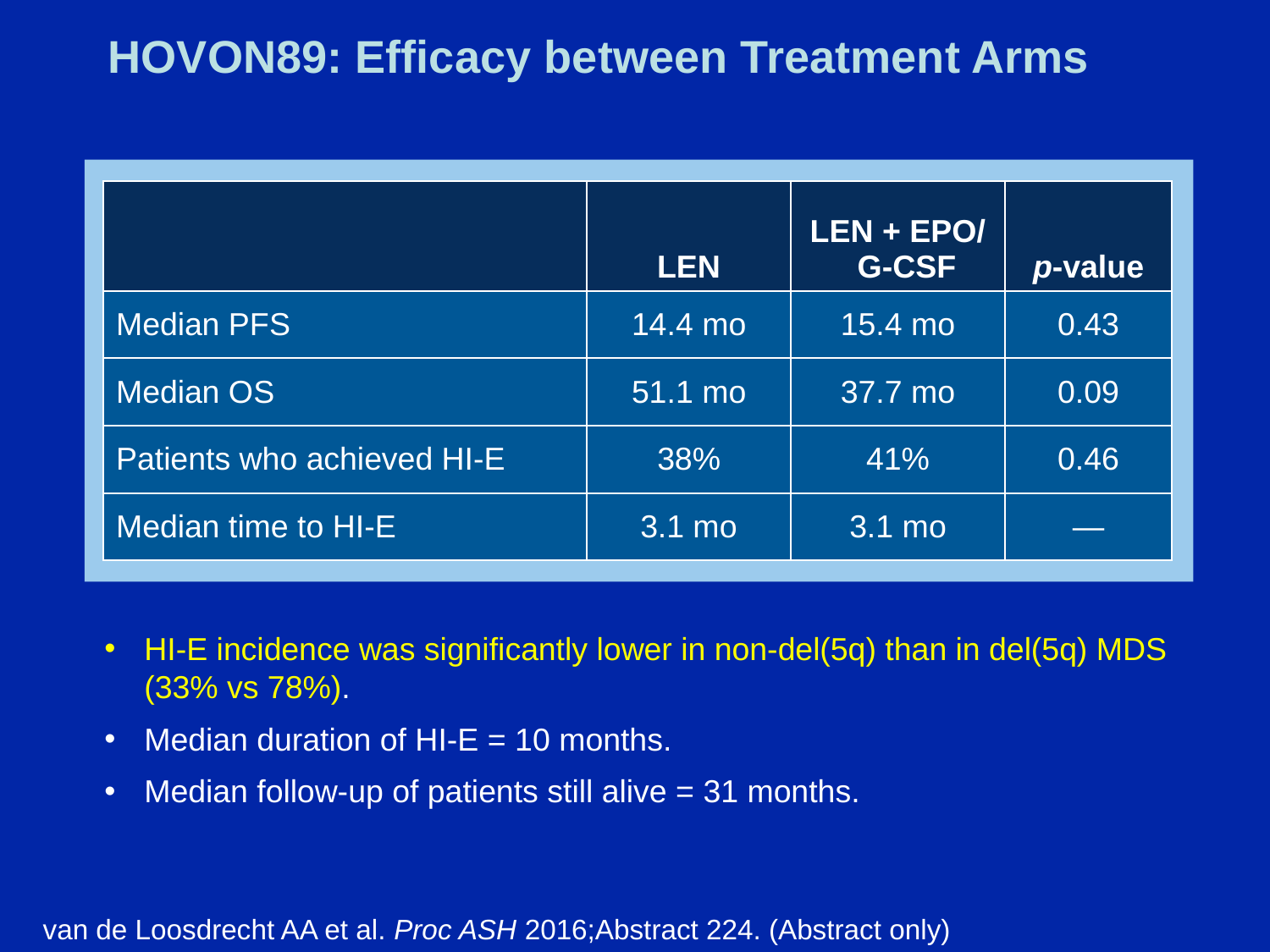

# HOVON89: Efficacy between Treatment Arms

|  | LEN | LEN + EPO/   G-CSF | p-value |
| --- | --- | --- | --- |
| Median PFS | 14.4 mo | 15.4 mo | 0.43 |
| Median OS | 51.1 mo | 37.7 mo | 0.09 |
| Patients who achieved HI-E | 38% | 41% | 0.46 |
| Median time to HI-E | 3.1 mo | 3.1 mo | — |
HI-E incidence was significantly lower in non-del(5q) than in del(5q) MDS (33% vs 78%).
Median duration of HI-E = 10 months.
Median follow-up of patients still alive = 31 months.
van de Loosdrecht AA et al. Proc ASH 2016;Abstract 224. (Abstract only)